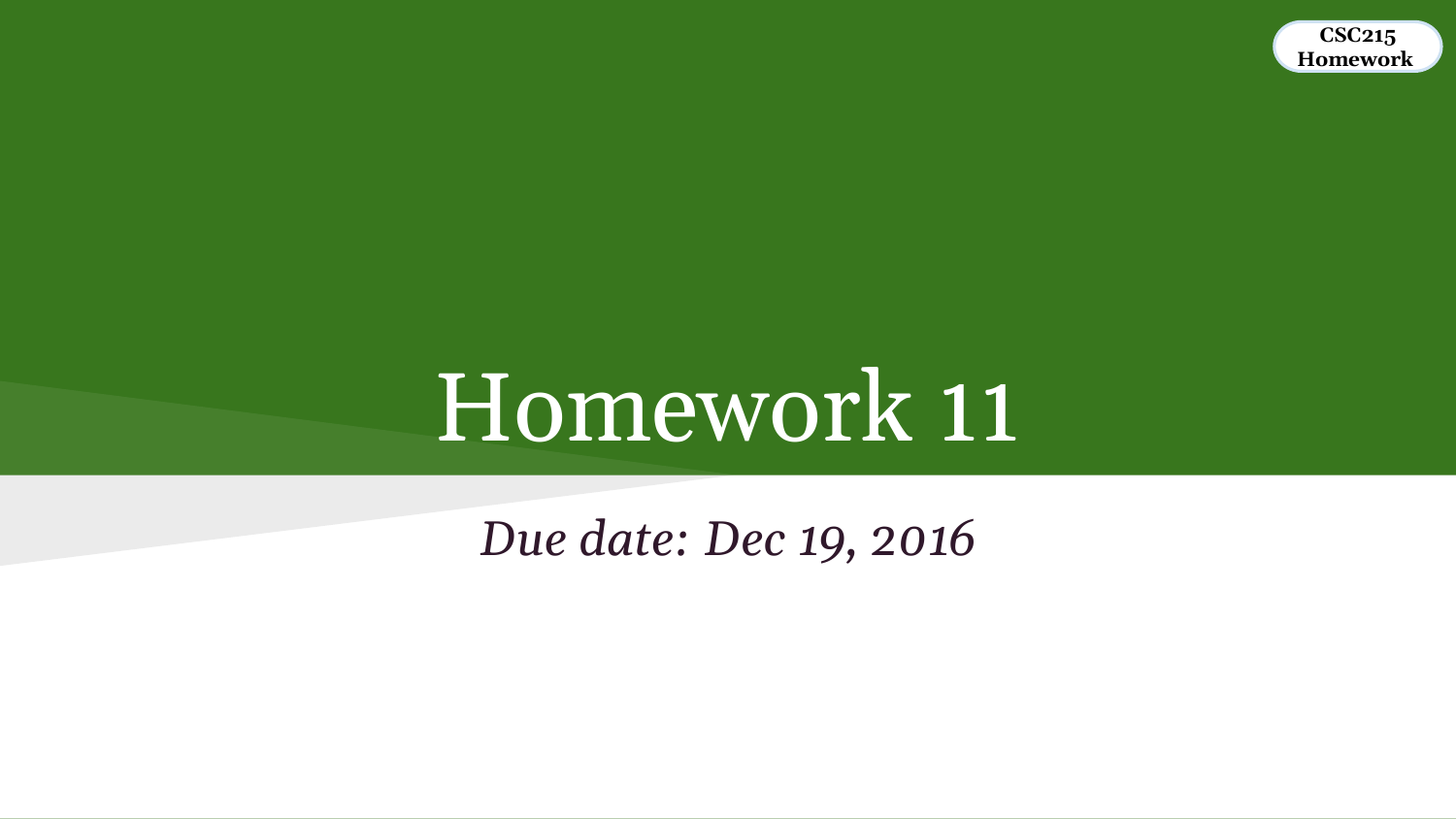

CSC215
Homework
# Homework 11
Due date: Dec 19, 2016